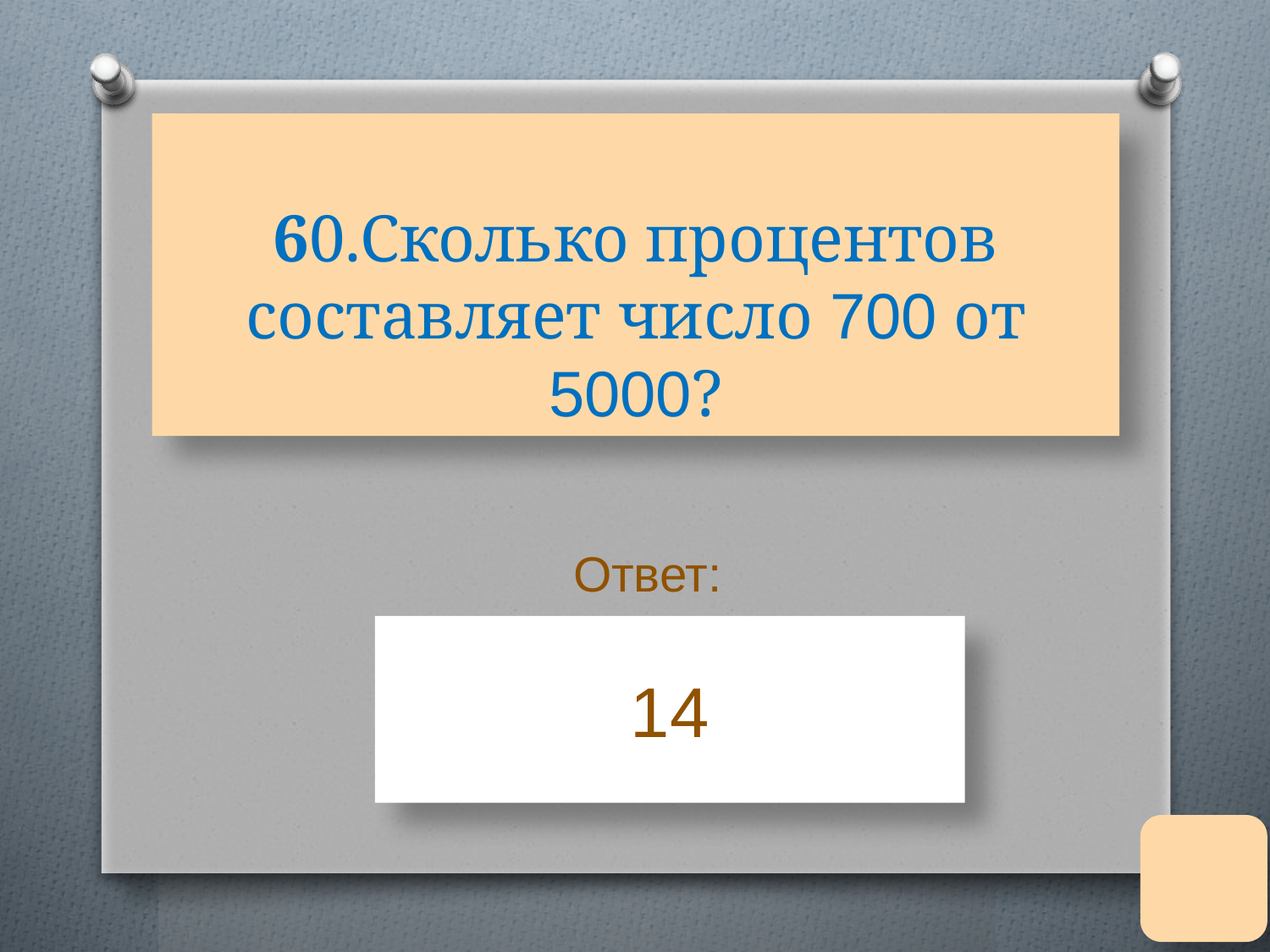

# 60.Сколько процентов составляет число 700 от 5000?
Ответ:
14